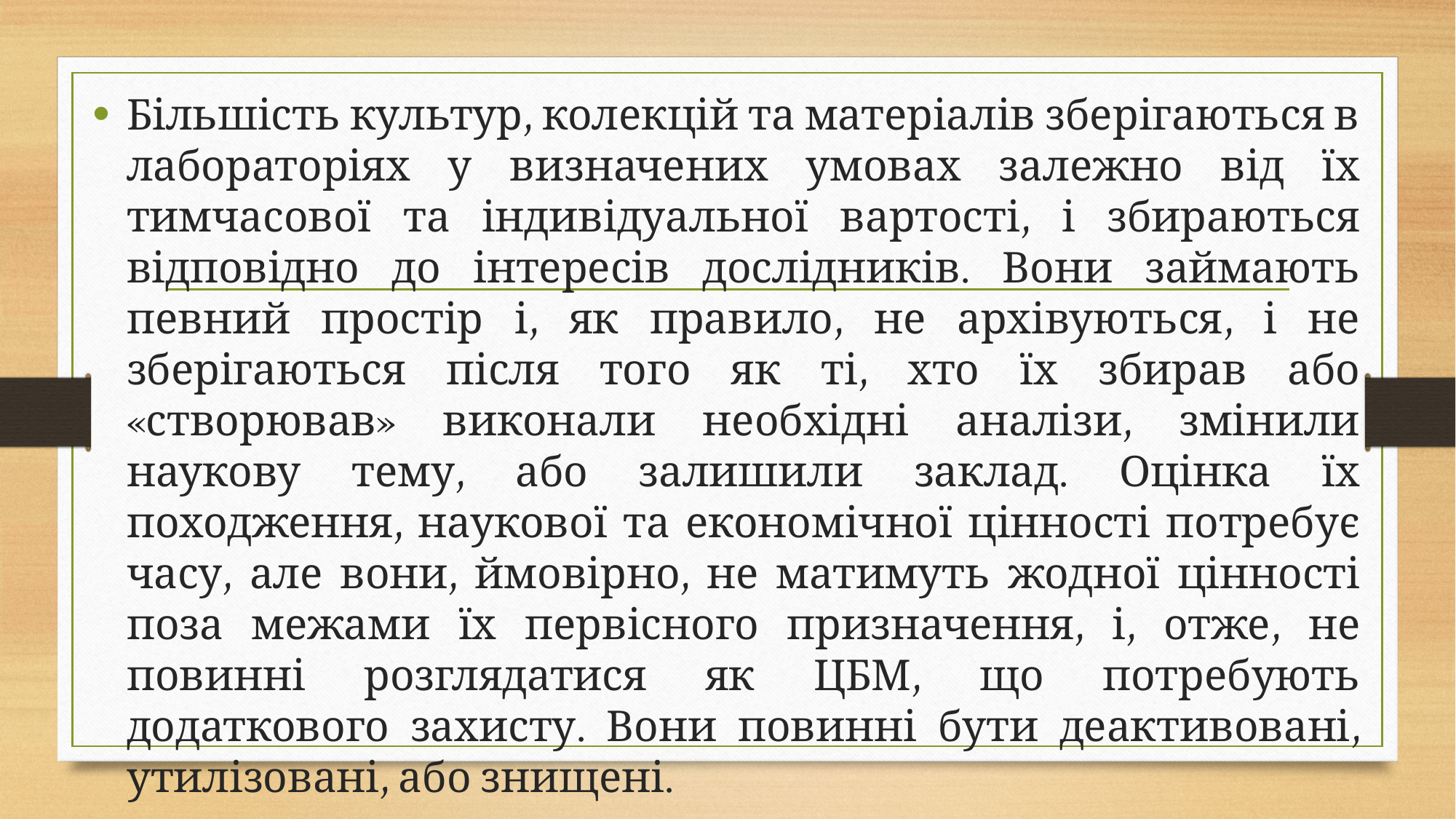

Більшість культур, колекцій та матеріалів зберігаються в лабораторіях у визначених умовах залежно від їх тимчасової та індивідуальної вартості, і збираються відповідно до інтересів дослідників. Вони займають певний простір і, як правило, не архівуються, і не зберігаються після того як ті, хто їх збирав або «створював» виконали необхідні аналізи, змінили наукову тему, або залишили заклад. Оцінка їх походження, наукової та економічної цінності потребує часу, але вони, ймовірно, не матимуть жодної цінності поза межами їх первісного призначення, і, отже, не повинні розглядатися як ЦБМ, що потребують додаткового захисту. Вони повинні бути деактивовані, утилізовані, або знищені.